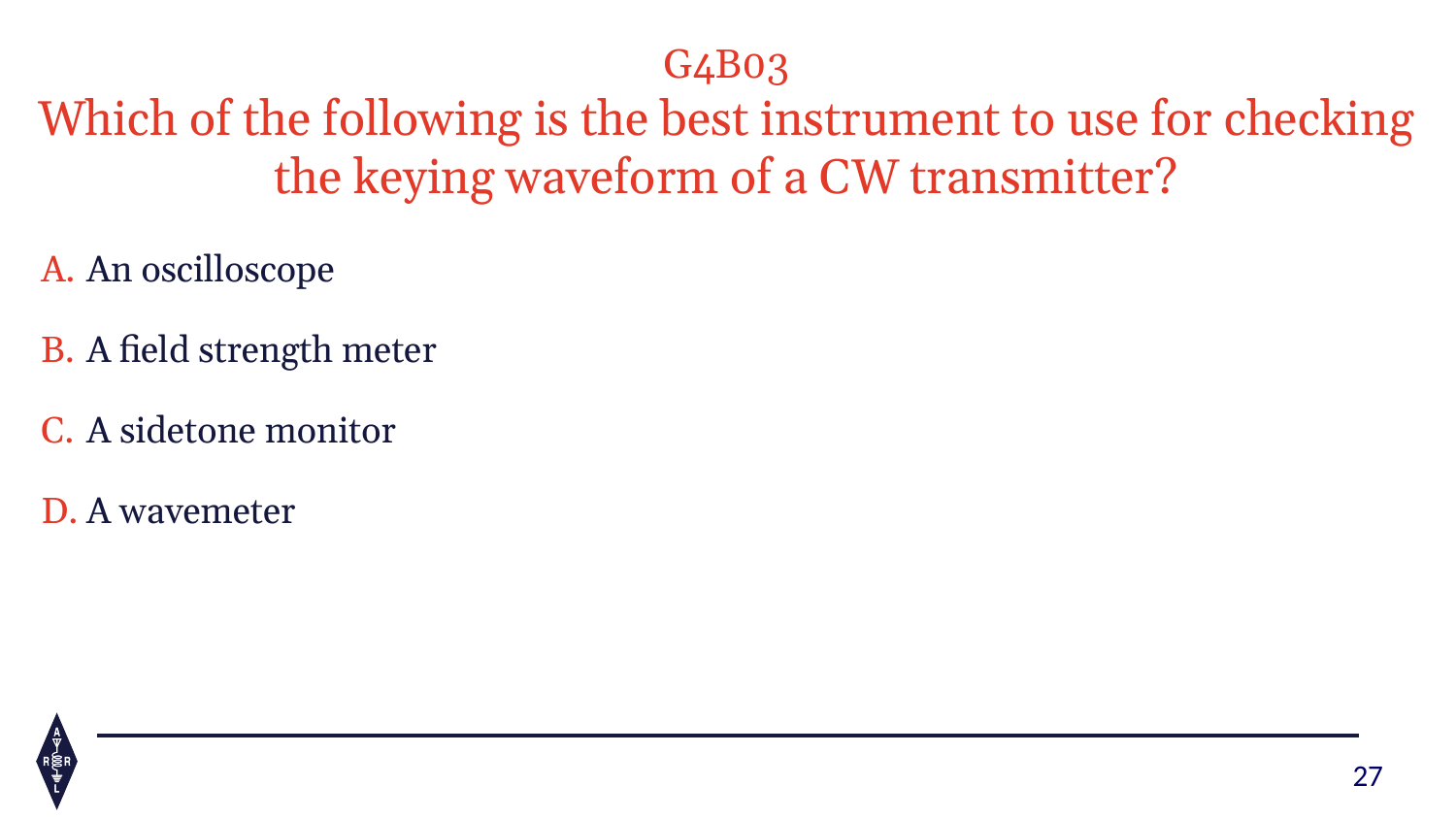

G4B03
Which of the following is the best instrument to use for checking the keying waveform of a CW transmitter?
An oscilloscope
A field strength meter
A sidetone monitor
A wavemeter
27